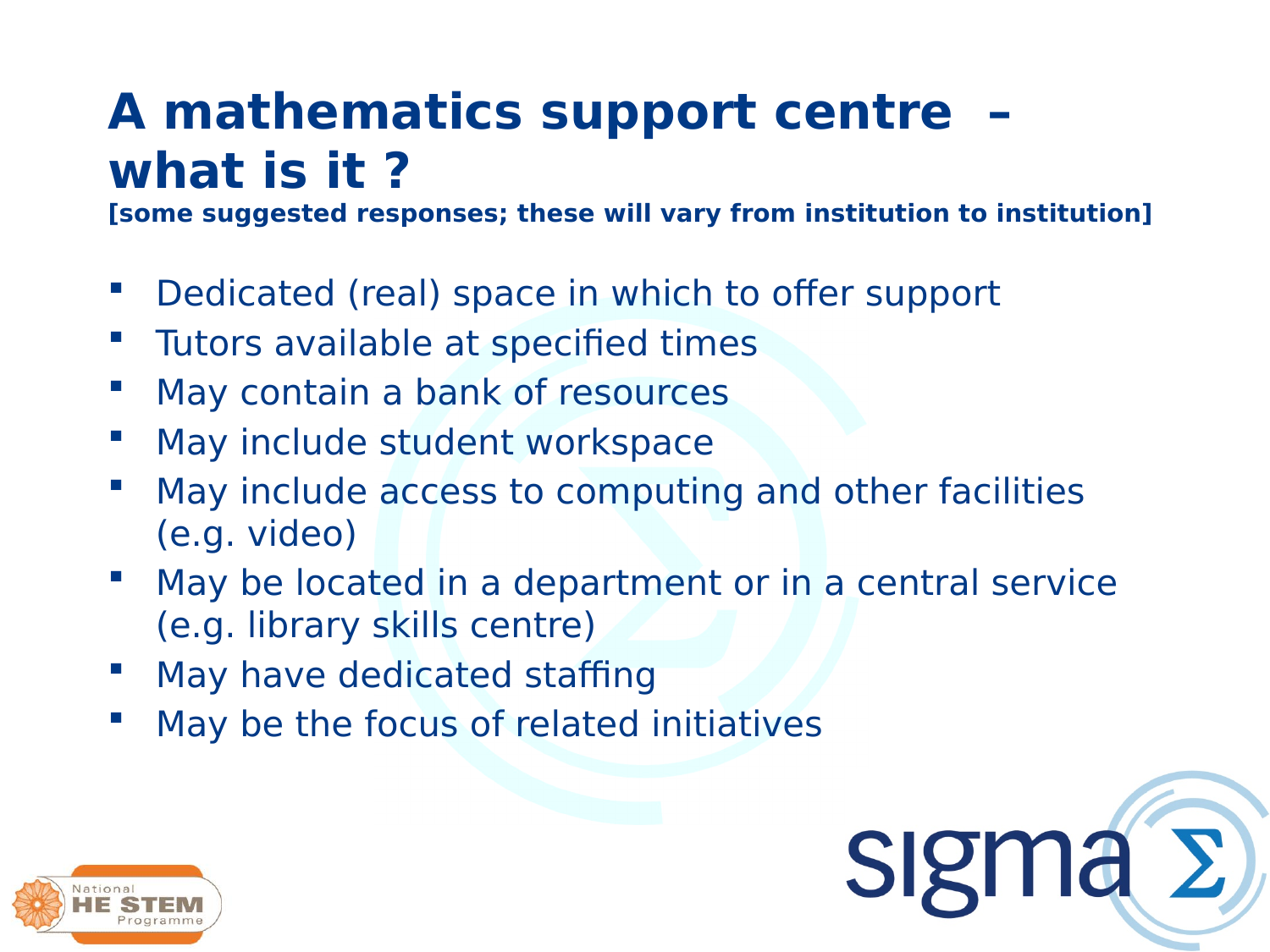

# A mathematics support centre  – what is it ? [some suggested responses; these will vary from institution to institution]
Dedicated (real) space in which to offer support
Tutors available at specified times
May contain a bank of resources
May include student workspace
May include access to computing and other facilities (e.g. video)
May be located in a department or in a central service (e.g. library skills centre)
May have dedicated staffing
May be the focus of related initiatives